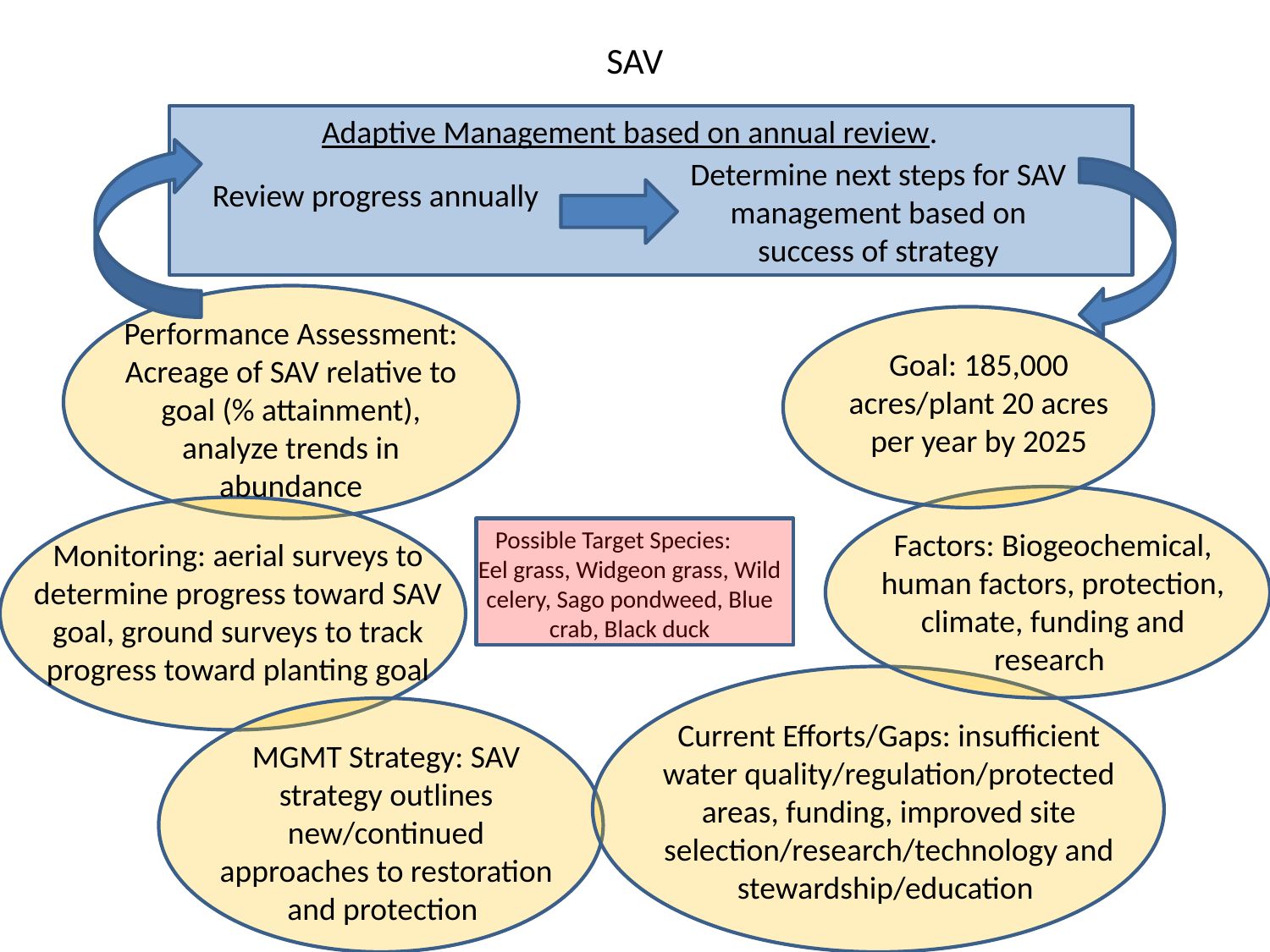

SAV

Adaptive Management based on annual review.

Determine next steps for SAV management based on success of strategy

Review progress annually

Performance Assessment: Acreage of SAV relative to goal (% attainment), analyze trends in abundance

Goal: 185,000 acres/plant 20 acres per year by 2025

Possible Target Species:       Eel grass, Widgeon grass, Wild celery, Sago pondweed, Blue crab, Black duck

Factors: Biogeochemical, human factors, protection, climate, funding and research
Monitoring: aerial surveys to determine progress toward SAV goal, ground surveys to track progress toward planting goal

Current Efforts/Gaps: insufficient water quality/regulation/protected areas, funding, improved site selection/research/technology and stewardship/education
MGMT Strategy: SAV strategy outlines new/continued approaches to restoration and protection